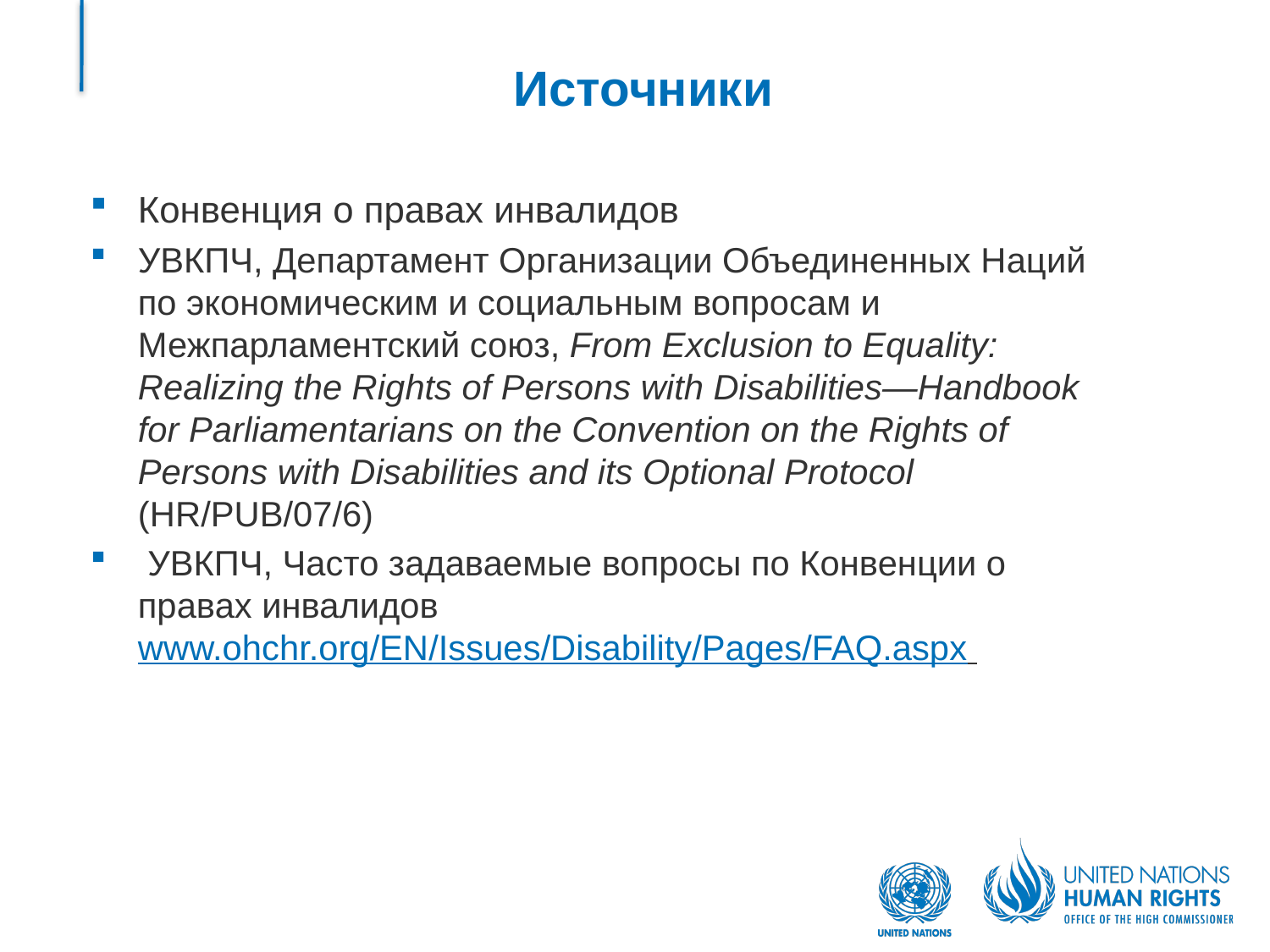

# Источники
Конвенция о правах инвалидов
УВКПЧ, Департамент Организации Объединенных Наций по экономическим и социальным вопросам и Межпарламентский союз, From Exclusion to Equality:  Realizing the Rights of Persons with Disabilities—Handbook for Parliamentarians on the Convention on the Rights of Persons with Disabilities and its Optional Protocol (HR/PUB/07/6)
 УВКПЧ, Часто задаваемые вопросы по Конвенции о правах инвалидов www.ohchr.org/EN/Issues/Disability/Pages/FAQ.aspx